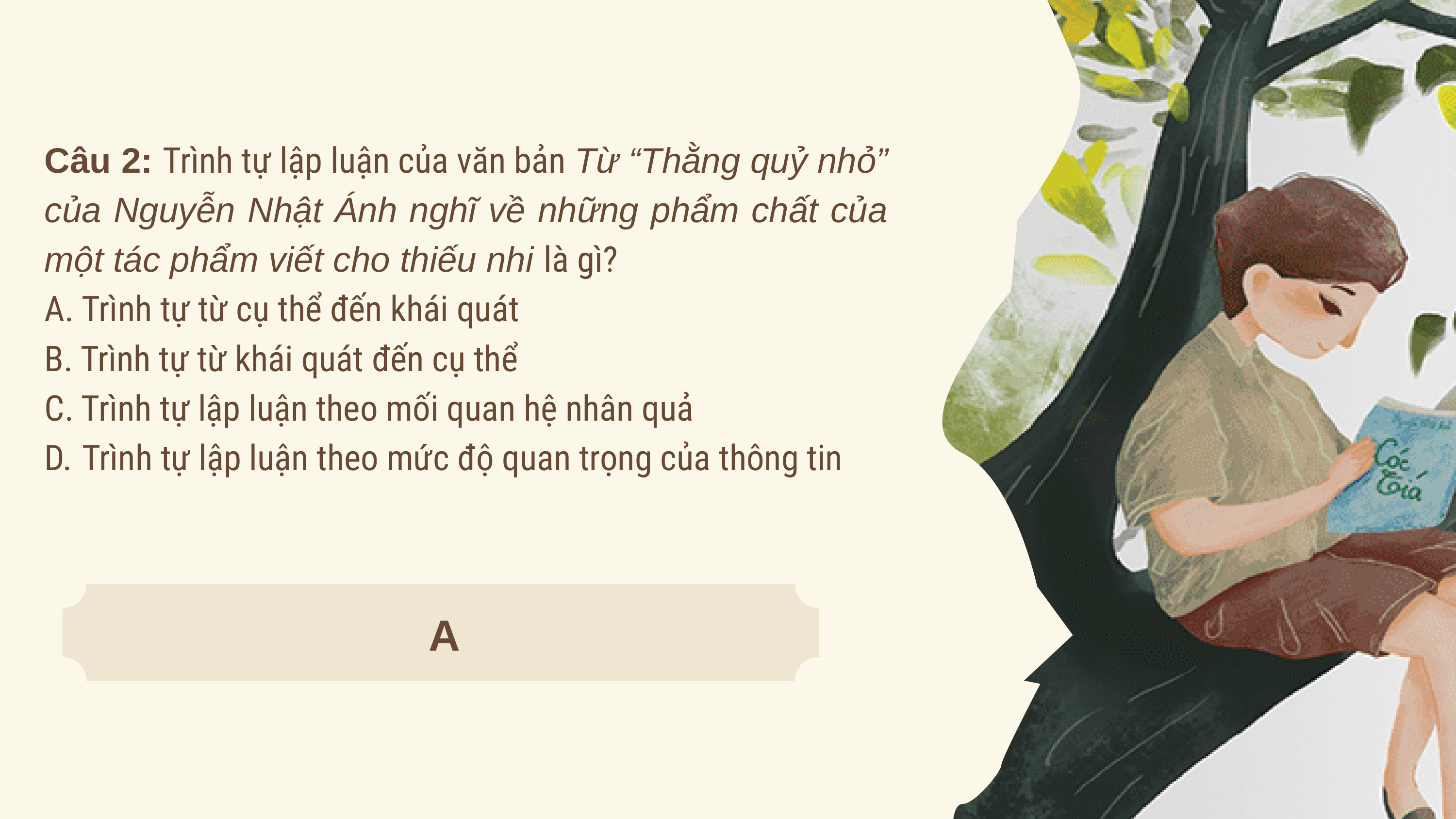

Câu 2: Trình tự lập luận của văn bản Từ “Thằng quỷ nhỏ” của Nguyễn Nhật Ánh nghĩ về những phẩm chất của một tác phẩm viết cho thiếu nhi là gì?
A. Trình tự từ cụ thể đến khái quát
B. Trình tự từ khái quát đến cụ thể
C. Trình tự lập luận theo mối quan hệ nhân quả
D. Trình tự lập luận theo mức độ quan trọng của thông tin

A